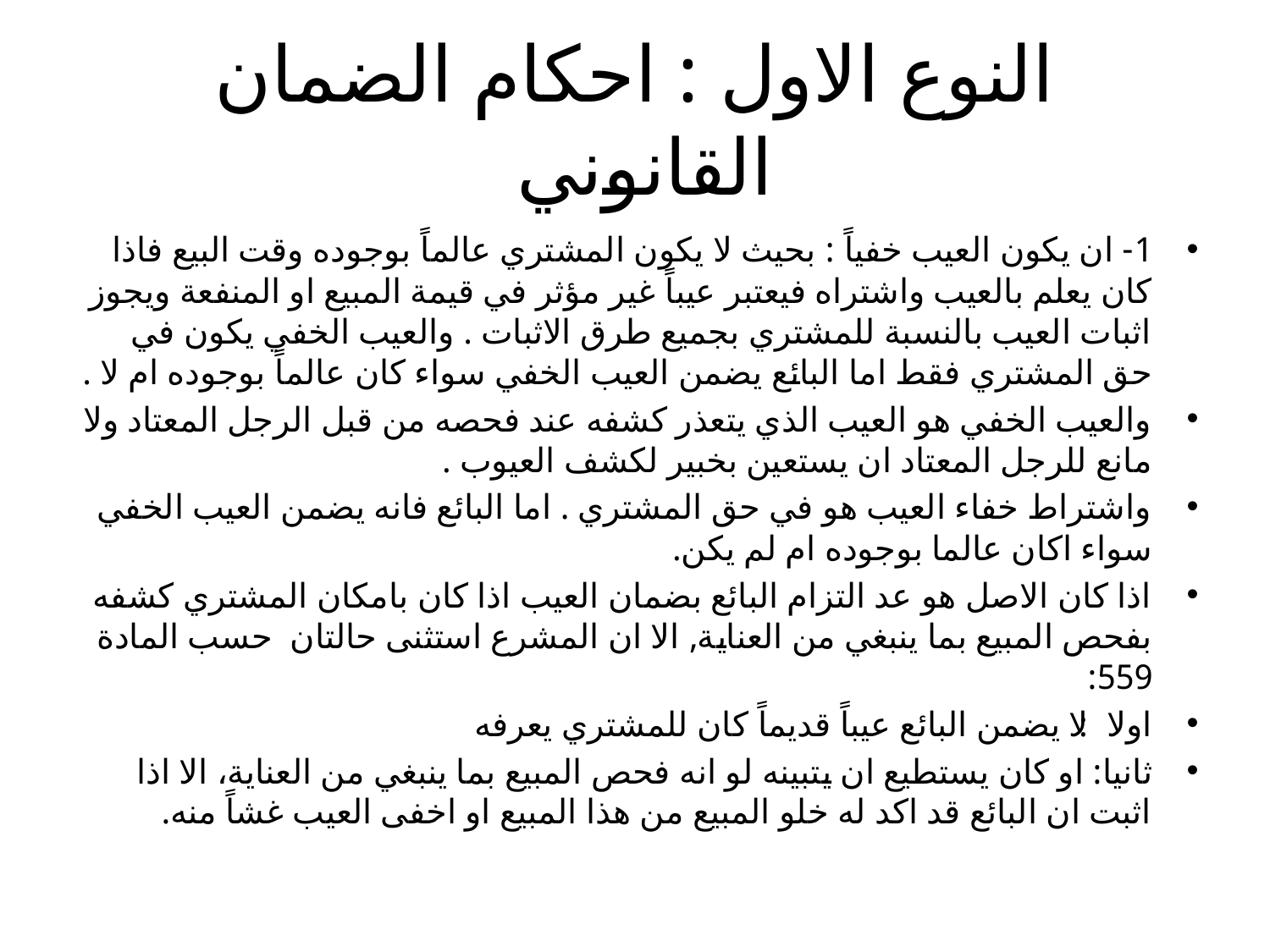

# النوع الاول : احكام الضمان القانوني
1- ان يكون العيب خفياً : بحيث لا يكون المشتري عالماً بوجوده وقت البيع فاذا كان يعلم بالعيب واشتراه فيعتبر عيباً غير مؤثر في قيمة المبيع او المنفعة ويجوز اثبات العيب بالنسبة للمشتري بجميع طرق الاثبات . والعيب الخفي يكون في حق المشتري فقط اما البائع يضمن العيب الخفي سواء كان عالماً بوجوده ام لا .
والعيب الخفي هو العيب الذي يتعذر كشفه عند فحصه من قبل الرجل المعتاد ولا مانع للرجل المعتاد ان يستعين بخبير لكشف العيوب .
واشتراط خفاء العيب هو في حق المشتري . اما البائع فانه يضمن العيب الخفي سواء اكان عالما بوجوده ام لم يكن.
اذا كان الاصل هو عد التزام البائع بضمان العيب اذا كان بامكان المشتري كشفه بفحص المبيع بما ينبغي من العناية, الا ان المشرع استثنى حالتان  حسب المادة 559:
اولا: لا يضمن البائع عیباً قديماً كان للمشتري يعرفه
ثانيا: او كان يستطیع ان يتبینه لو انه فحص المبیع بما ينبغي من العناية، الا اذا اثبت ان البائع قد اكد له خلو المبیع من ھذا المبیع او اخفى العیب غشاً منه.